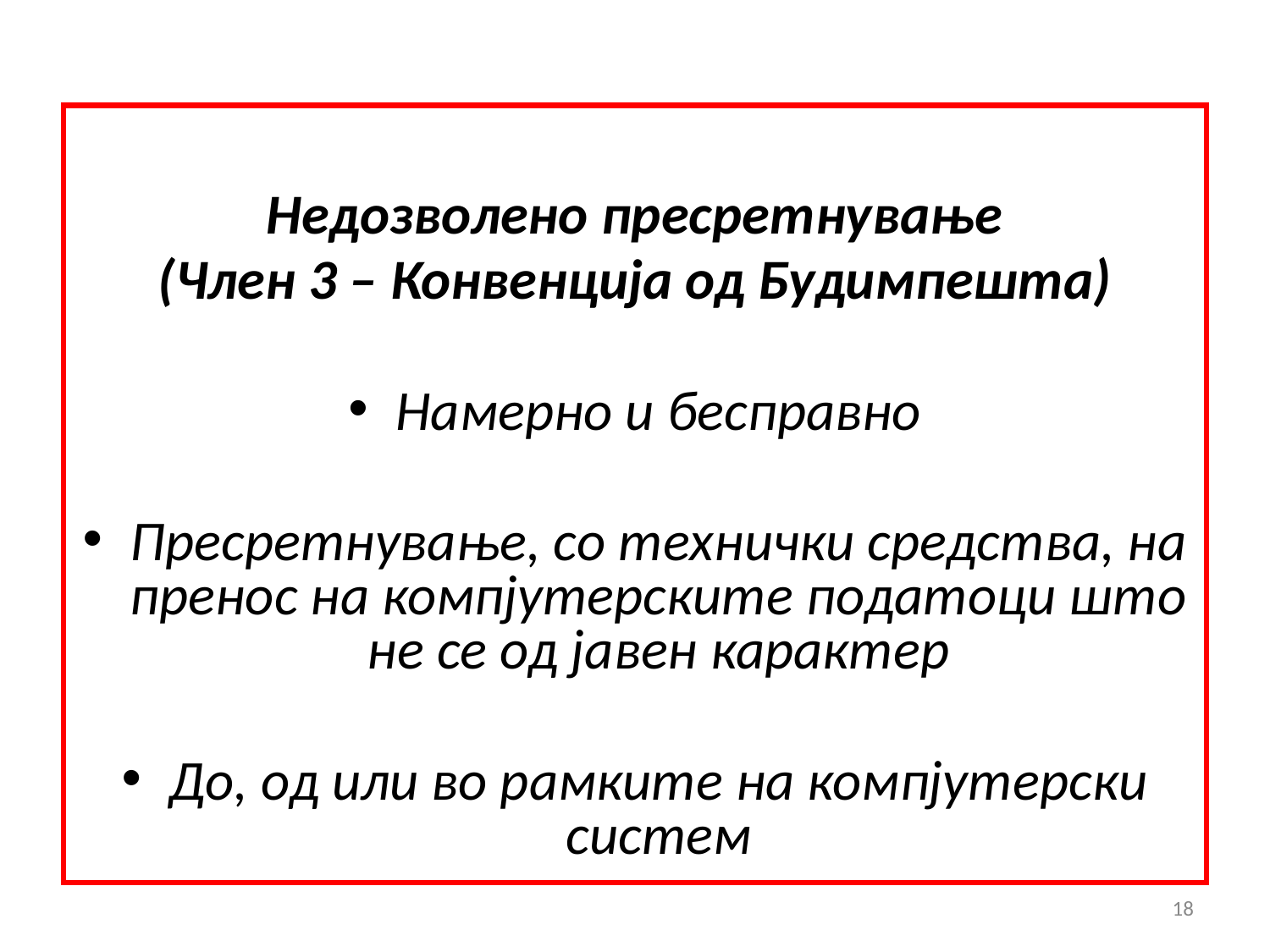

Недозволено пресретнување
(Член 3 – Конвенција од Будимпешта)

Намерно и бесправно

Пресретнување, со технички средства, на пренос на компјутерските податоци што не се од јавен карактер

До, од или во рамките на компјутерски систем

18